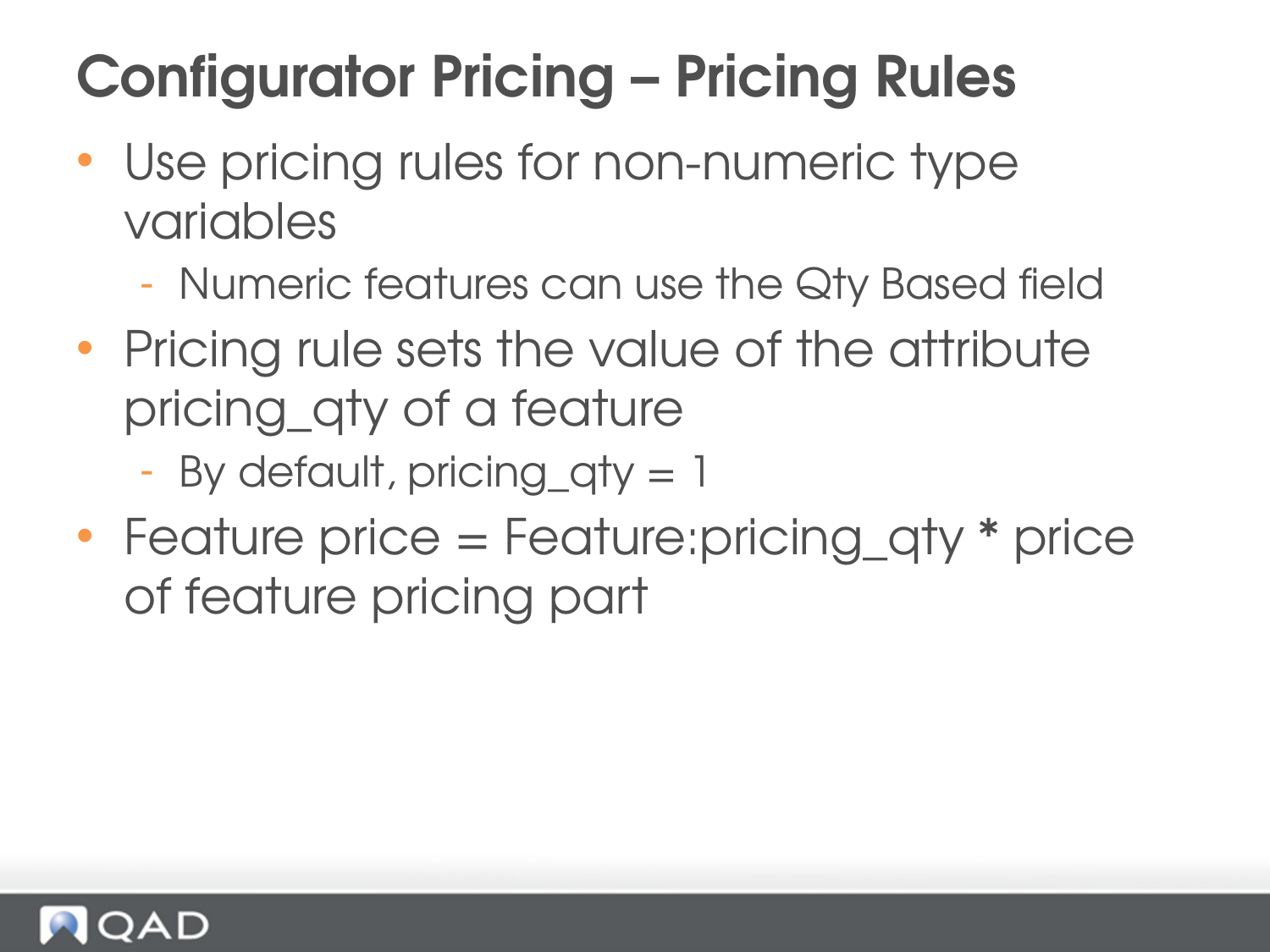

# Configurator Pricing – Pricing Rules
Use pricing rules for non-numeric type variables
Numeric features can use the Qty Based field
Pricing rule sets the value of the attribute pricing_qty of a feature
By default, pricing_qty = 1
Feature price = Feature:pricing_qty * price of feature pricing part